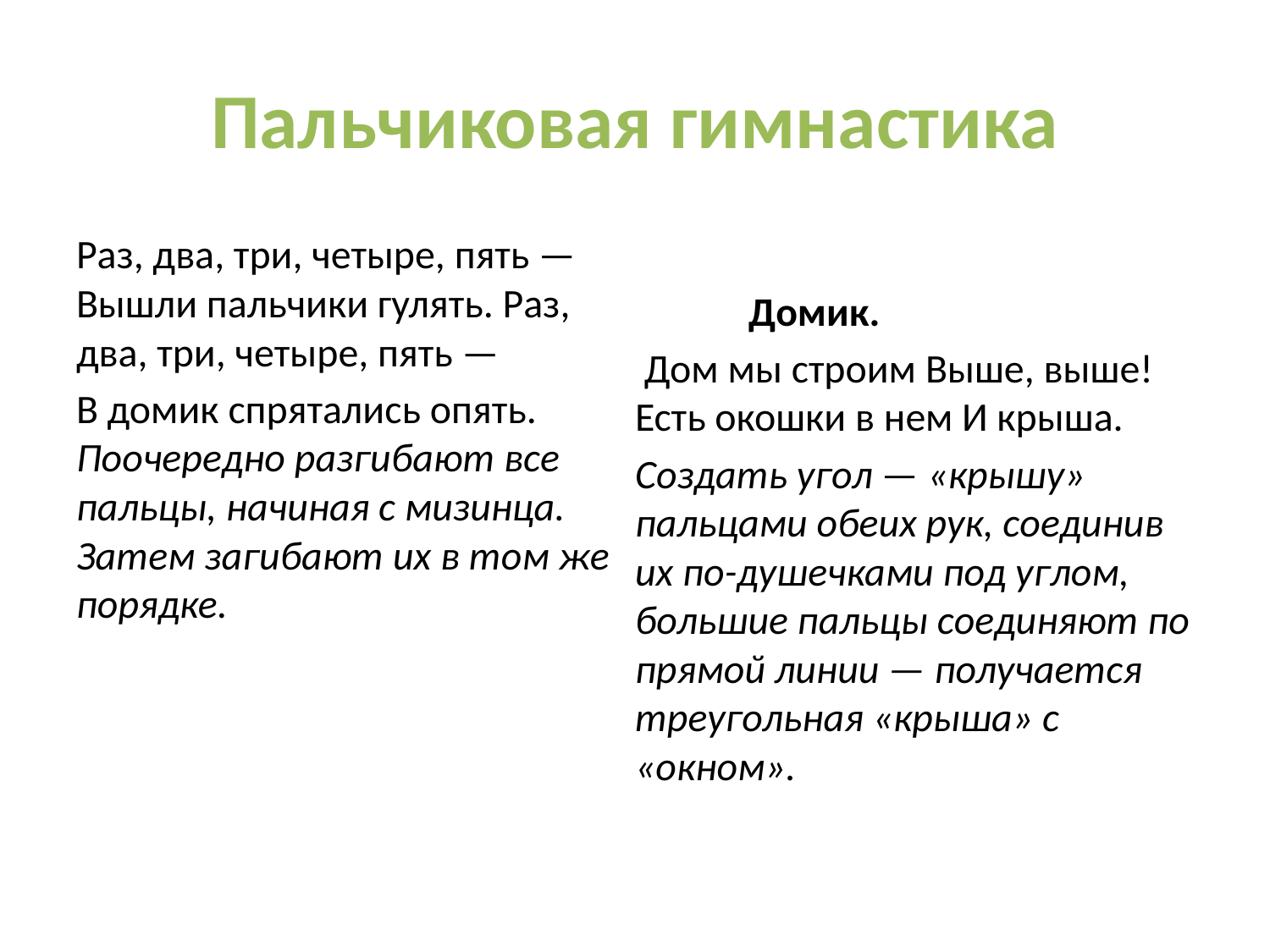

# Пальчиковая гимнастика
Раз, два, три, четыре, пять — Вышли пальчики гулять. Раз, два, три, четыре, пять —
В домик спрятались опять. Поочередно разгибают все пальцы, начиная с мизинца. Затем загибают их в том же порядке.

Домик.
 Дом мы строим Выше, выше! Есть окошки в нем И крыша.
Создать угол — «крышу» пальцами обеих рук, соединив их по-душечками под углом, большие пальцы соединяют по прямой линии — получается треугольная «крыша» с «окном».